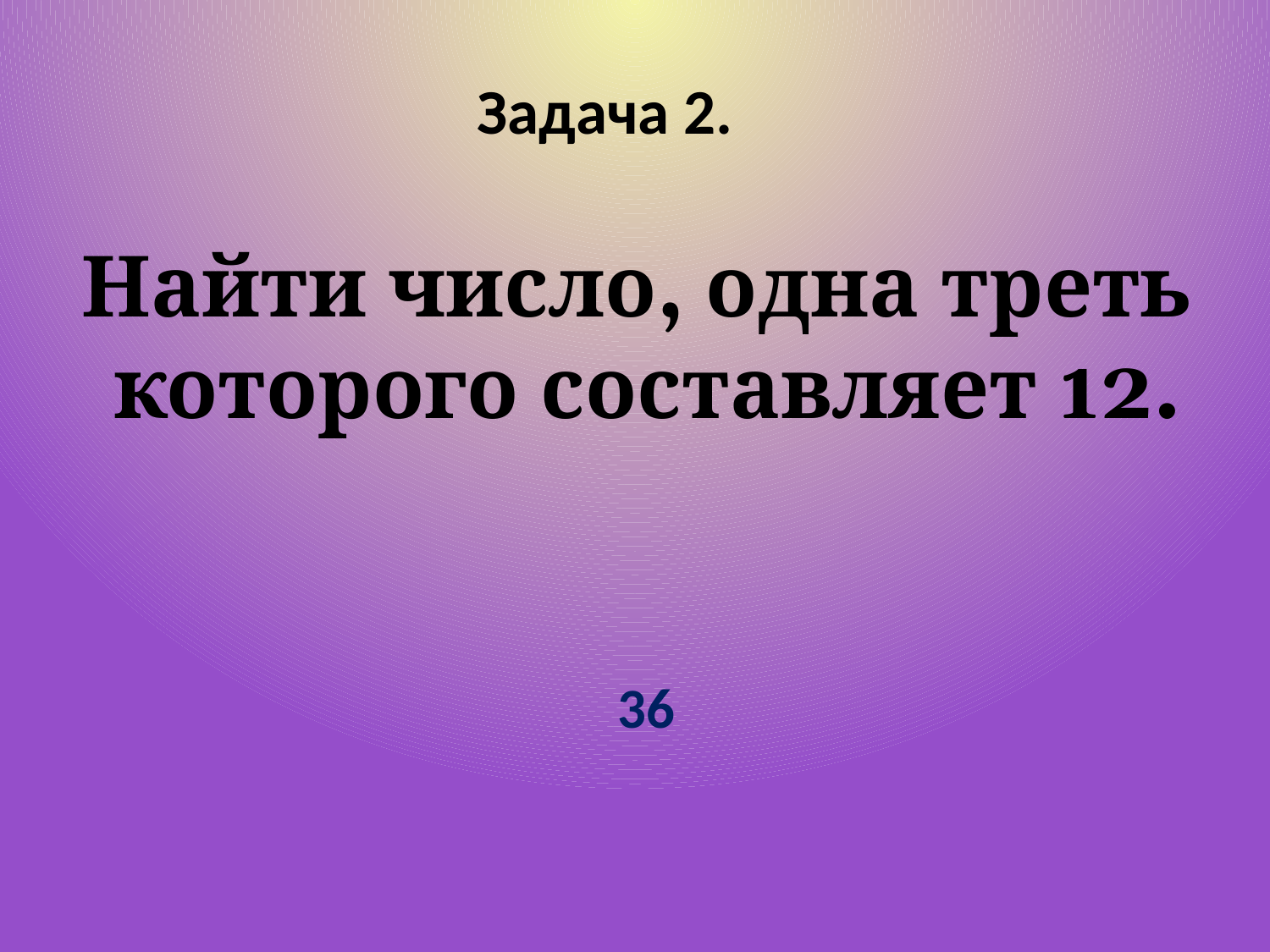

Задача 2.
Найти число, одна треть
которого составляет 12.
36